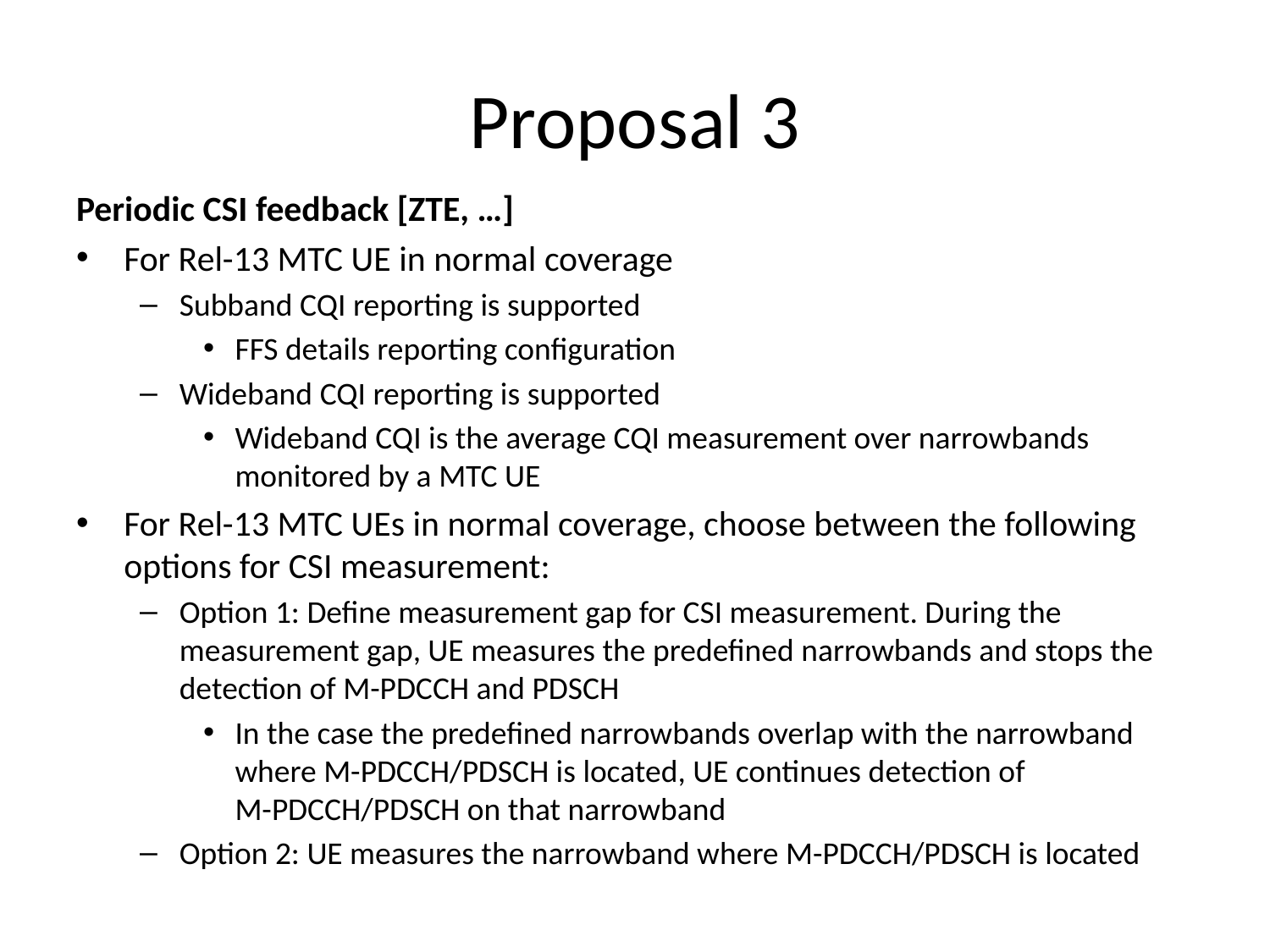

# Proposal 3
Periodic CSI feedback [ZTE, …]
For Rel-13 MTC UE in normal coverage
Subband CQI reporting is supported
FFS details reporting configuration
Wideband CQI reporting is supported
Wideband CQI is the average CQI measurement over narrowbands monitored by a MTC UE
For Rel-13 MTC UEs in normal coverage, choose between the following options for CSI measurement:
Option 1: Define measurement gap for CSI measurement. During the measurement gap, UE measures the predefined narrowbands and stops the detection of M-PDCCH and PDSCH
In the case the predefined narrowbands overlap with the narrowband where M-PDCCH/PDSCH is located, UE continues detection of M-PDCCH/PDSCH on that narrowband
Option 2: UE measures the narrowband where M-PDCCH/PDSCH is located